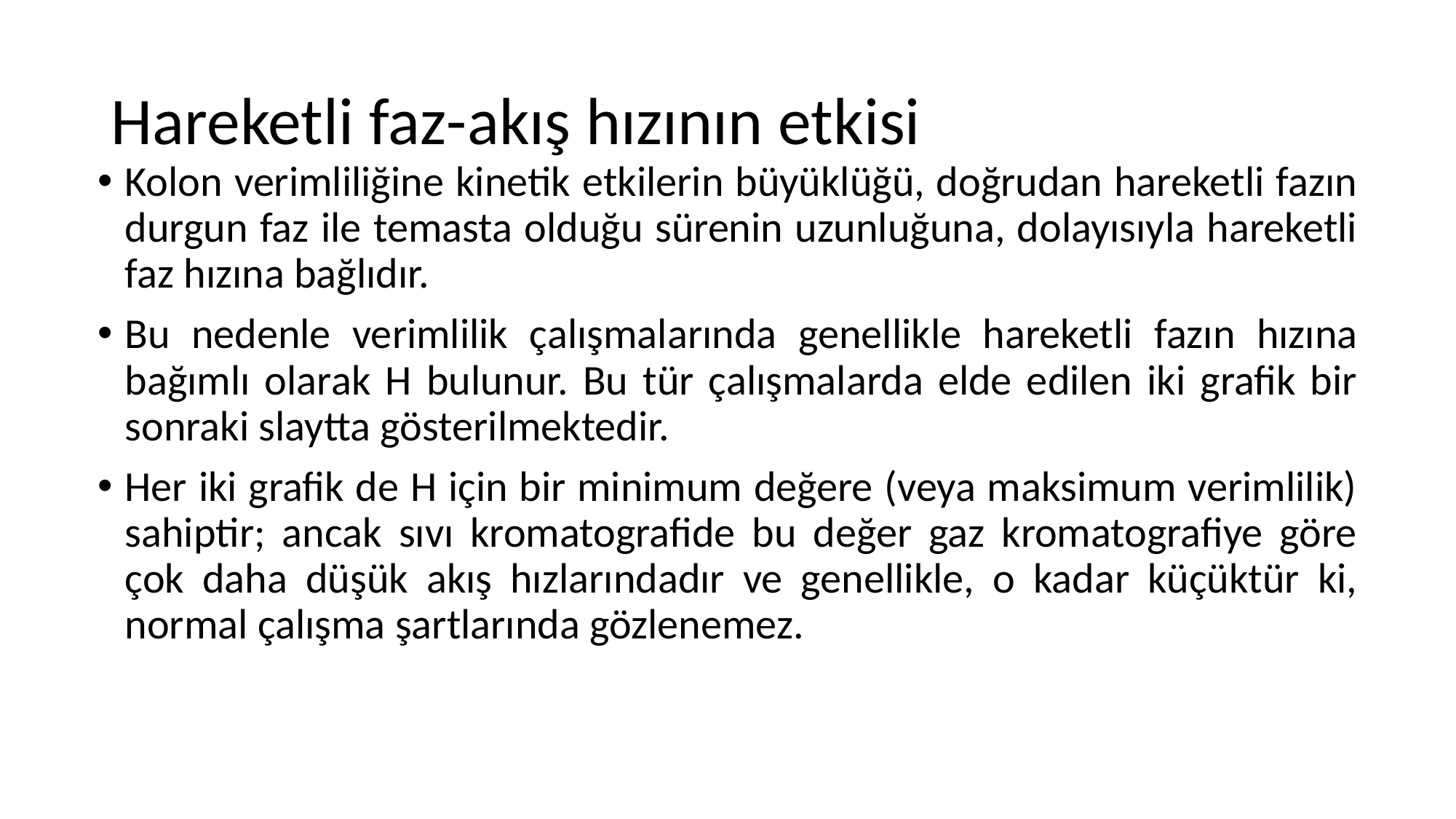

# Hareketli faz-akış hızının etkisi
Kolon verimliliğine kinetik etkilerin büyüklüğü, doğrudan hareketli fazın durgun faz ile temasta olduğu sürenin uzunluğuna, dolayısıyla hareketli faz hızına bağlıdır.
Bu nedenle verimlilik çalışmalarında genellikle hareketli fazın hızına bağımlı olarak H bulunur. Bu tür çalışmalarda elde edilen iki grafik bir sonraki slaytta gösterilmektedir.
Her iki grafik de H için bir minimum değere (veya maksimum verimlilik) sahiptir; ancak sıvı kromatografide bu değer gaz kromatografiye göre çok daha düşük akış hızlarındadır ve genellikle, o kadar küçüktür ki, normal çalışma şartlarında gözlenemez.